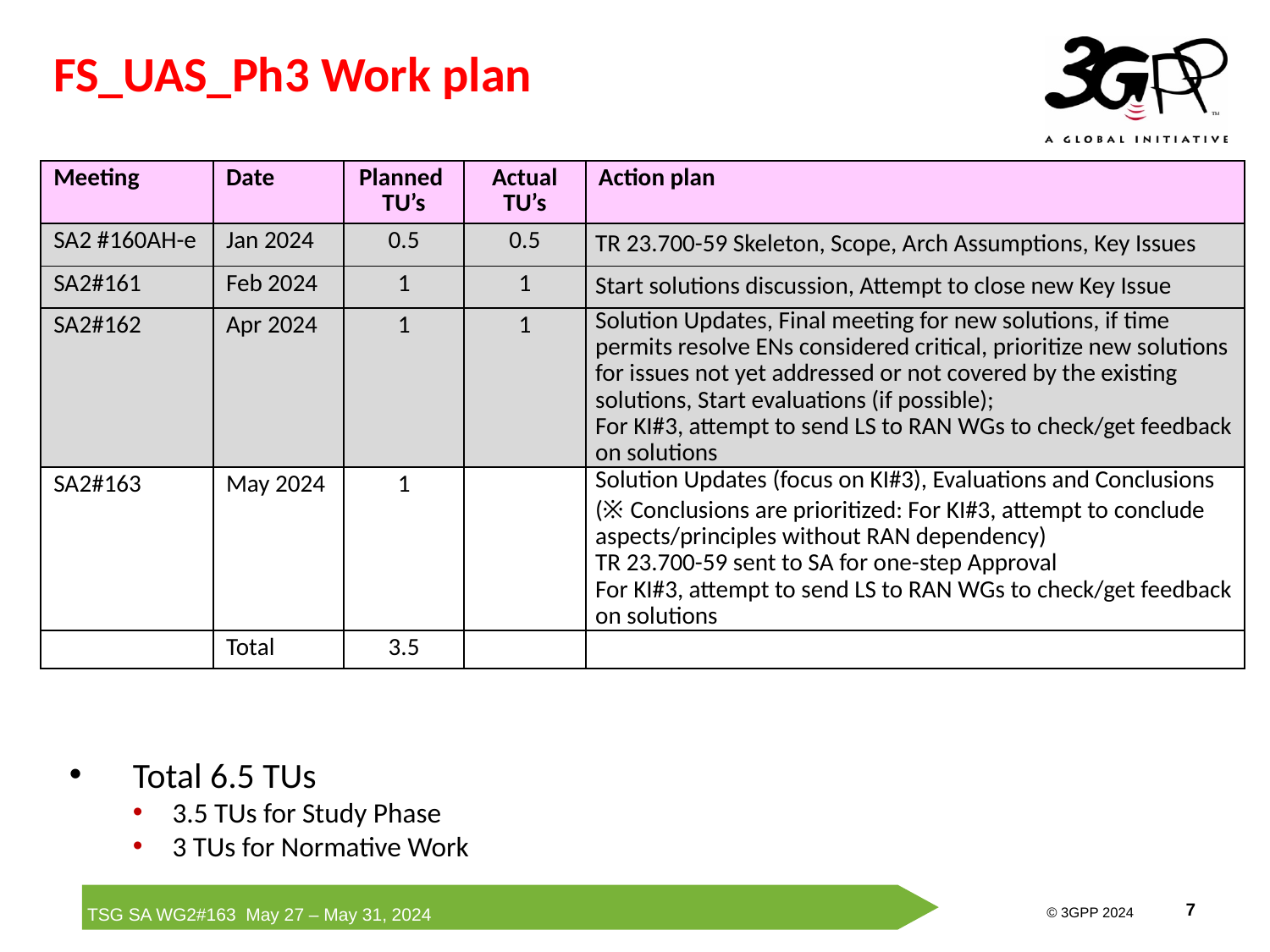

FS_UAS_Ph3 Work plan
| Meeting | Date | Planned TU’s | Actual TU’s | Action plan |
| --- | --- | --- | --- | --- |
| SA2 #160AH-e | Jan 2024 | 0.5 | 0.5 | TR 23.700-59 Skeleton, Scope, Arch Assumptions, Key Issues |
| SA2#161 | Feb 2024 | 1 | 1 | Start solutions discussion, Attempt to close new Key Issue |
| SA2#162 | Apr 2024 | 1 | 1 | Solution Updates, Final meeting for new solutions, if time permits resolve ENs considered critical, prioritize new solutions for issues not yet addressed or not covered by the existing solutions, Start evaluations (if possible); For KI#3, attempt to send LS to RAN WGs to check/get feedback on solutions |
| SA2#163 | May 2024 | 1 |  | Solution Updates (focus on KI#3), Evaluations and Conclusions (※ Conclusions are prioritized: For KI#3, attempt to conclude aspects/principles without RAN dependency) TR 23.700-59 sent to SA for one-step Approval For KI#3, attempt to send LS to RAN WGs to check/get feedback on solutions |
|  | Total | 3.5 |  |  |
Total 6.5 TUs
3.5 TUs for Study Phase
3 TUs for Normative Work